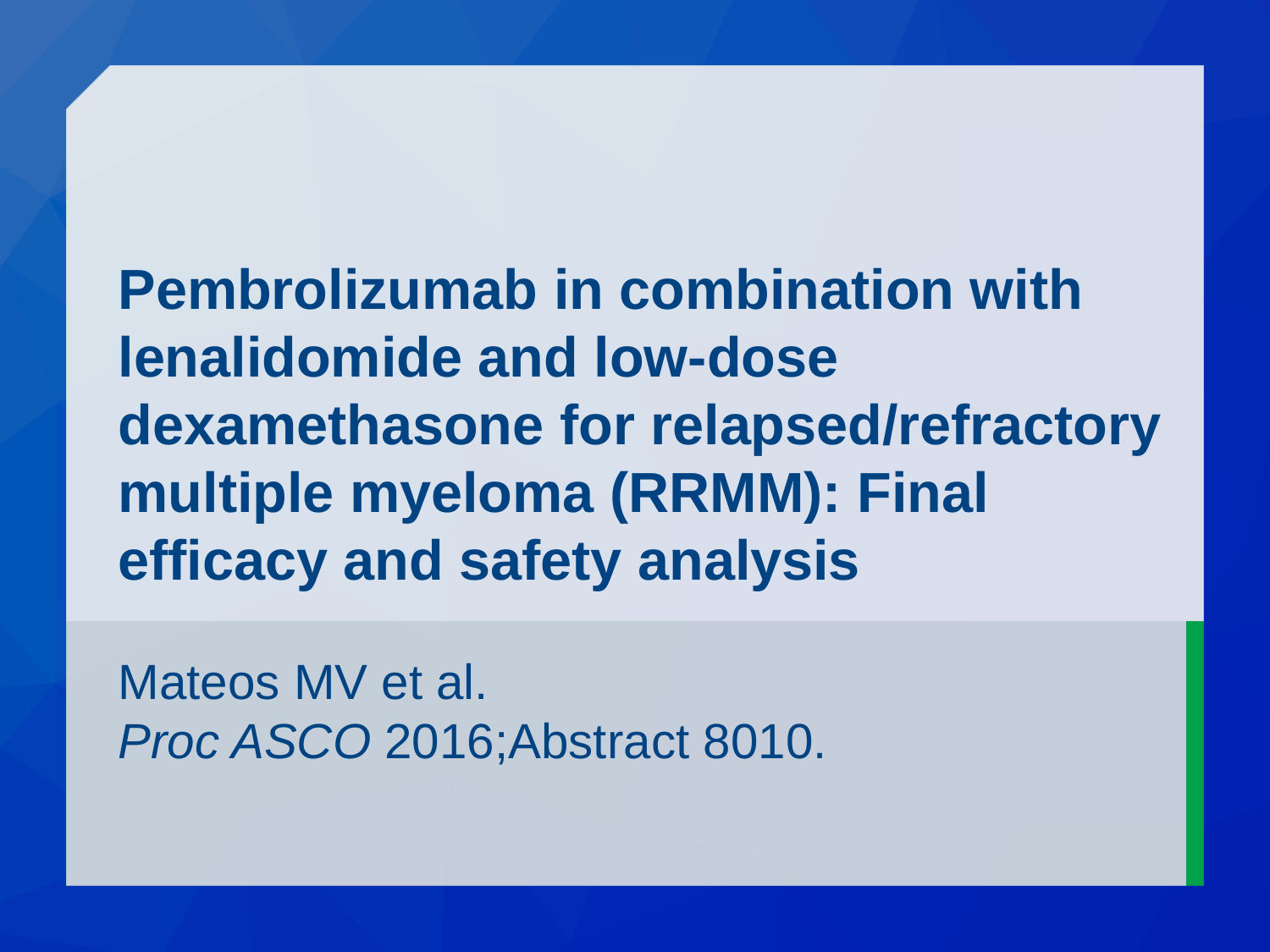

# Pembrolizumab in combination with lenalidomide and low-dose dexamethasone for relapsed/refractory multiple myeloma (RRMM): Final efficacy and safety analysis
Mateos MV et al.
Proc ASCO 2016;Abstract 8010.